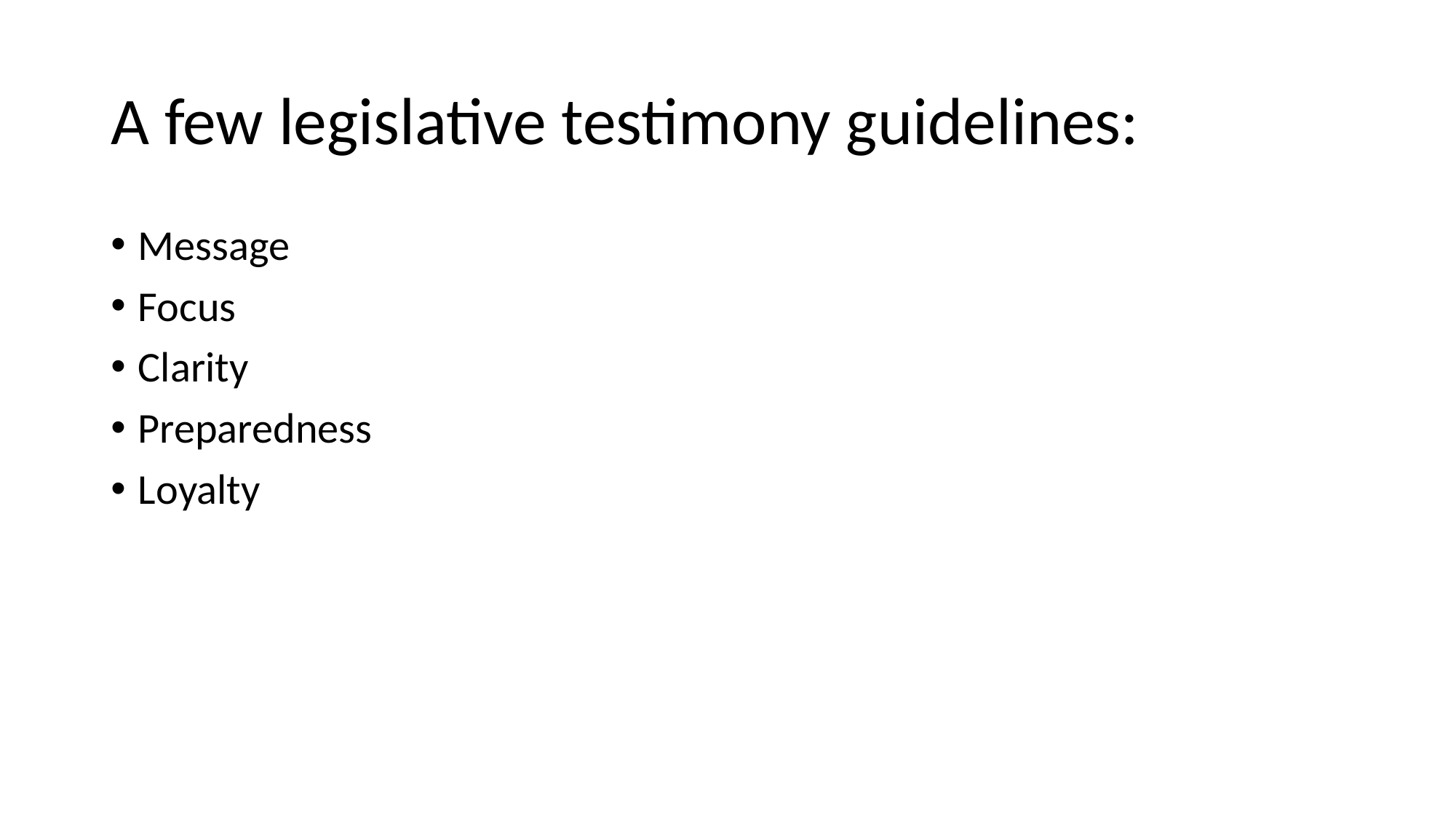

# A few legislative testimony guidelines:
Message
Focus
Clarity
Preparedness
Loyalty